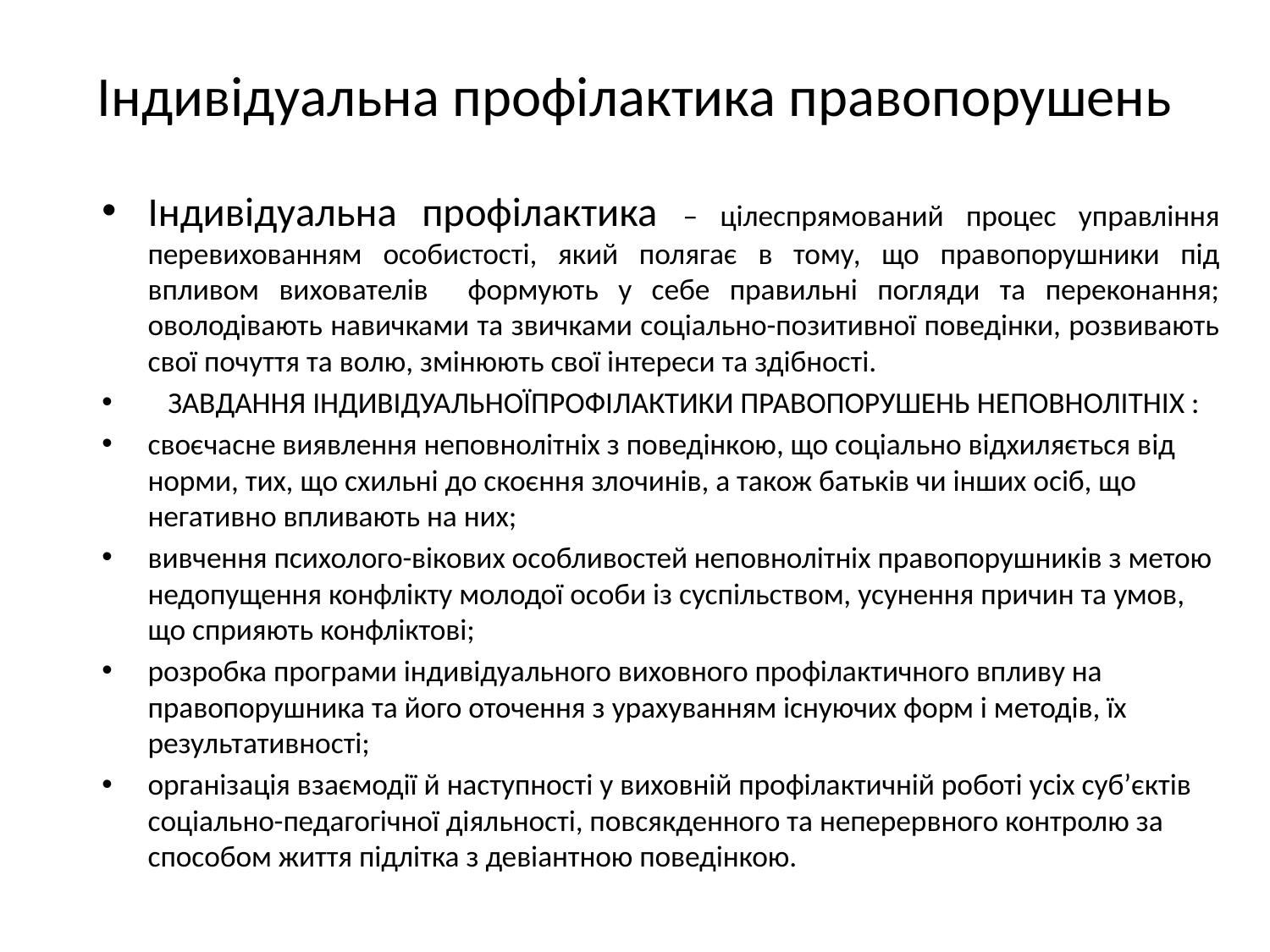

# Індивідуальна профілактика правопорушень
Індивідуальна профілактика – цілеспрямований процес управління перевихованням особистості, який полягає в тому, що правопорушники під впливом вихователів  формують у себе правильні погляди та переконання; оволодівають навичками та звичками соціально-позитивної поведінки, розвивають свої почуття та волю, змінюють свої інтереси та здібності.
ЗАВДАННЯ ІНДИВІДУАЛЬНОЇПРОФІЛАКТИКИ ПРАВОПОРУШЕНЬ НЕПОВНОЛІТНІХ :
своєчасне виявлення неповнолітніх з поведінкою, що соціально відхиляється від норми, тих, що схильні до скоєння злочинів, а також батьків чи інших осіб, що негативно впливають на них;
вивчення психолого-вікових особливостей неповнолітніх правопорушників з метою недопущення конфлікту молодої особи із суспільством, усунення причин та умов, що сприяють конфліктові;
розробка програми індивідуального виховного профілактичного впливу на правопорушника та його оточення з урахуванням існуючих форм і методів, їх результативності;
організація взаємодії й наступності у виховній профілактичній роботі усіх суб’єктів соціально-педагогічної діяльності, повсякденного та неперервного контролю за способом життя підлітка з девіантною поведінкою.